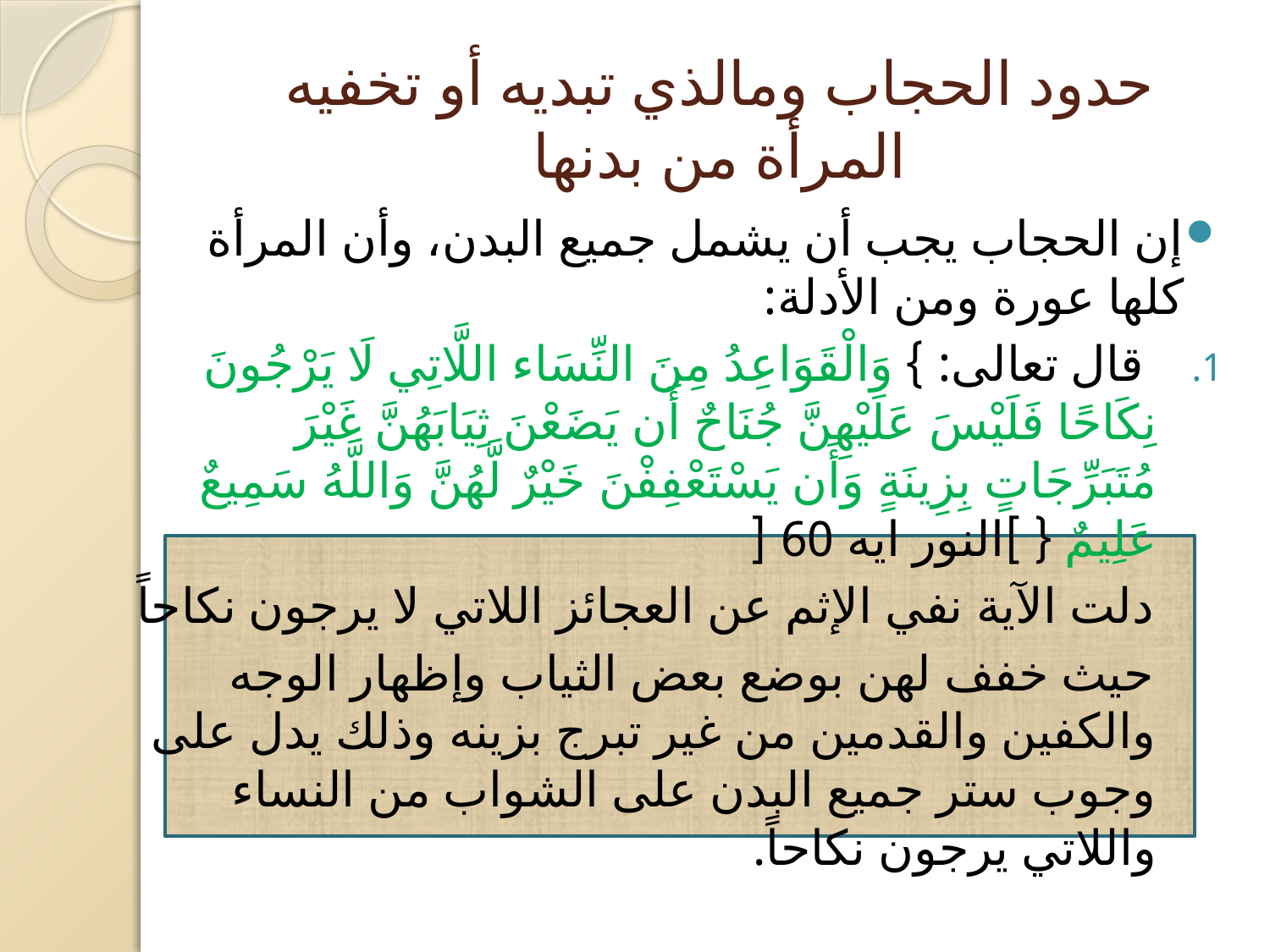

# حدود الحجاب ومالذي تبديه أو تخفيه المرأة من بدنها
إن الحجاب يجب أن يشمل جميع البدن، وأن المرأة كلها عورة ومن الأدلة:
 قال تعالى: } وَالْقَوَاعِدُ مِنَ النِّسَاء اللَّاتِي لَا يَرْجُونَ نِكَاحًا فَلَيْسَ عَلَيْهِنَّ جُنَاحٌ أَن يَضَعْنَ ثِيَابَهُنَّ غَيْرَ مُتَبَرِّجَاتٍ بِزِينَةٍ وَأَن يَسْتَعْفِفْنَ خَيْرٌ لَّهُنَّ وَاللَّهُ سَمِيعٌ عَلِيمٌ { ]النور ايه 60 [
     دلت الآية نفي الإثم عن العجائز اللاتي لا يرجون نكاحاً
     حيث خفف لهن بوضع بعض الثياب وإظهار الوجه والكفين والقدمين من غير تبرج بزينه وذلك يدل على وجوب ستر جميع البدن على الشواب من النساء واللاتي يرجون نكاحاً.